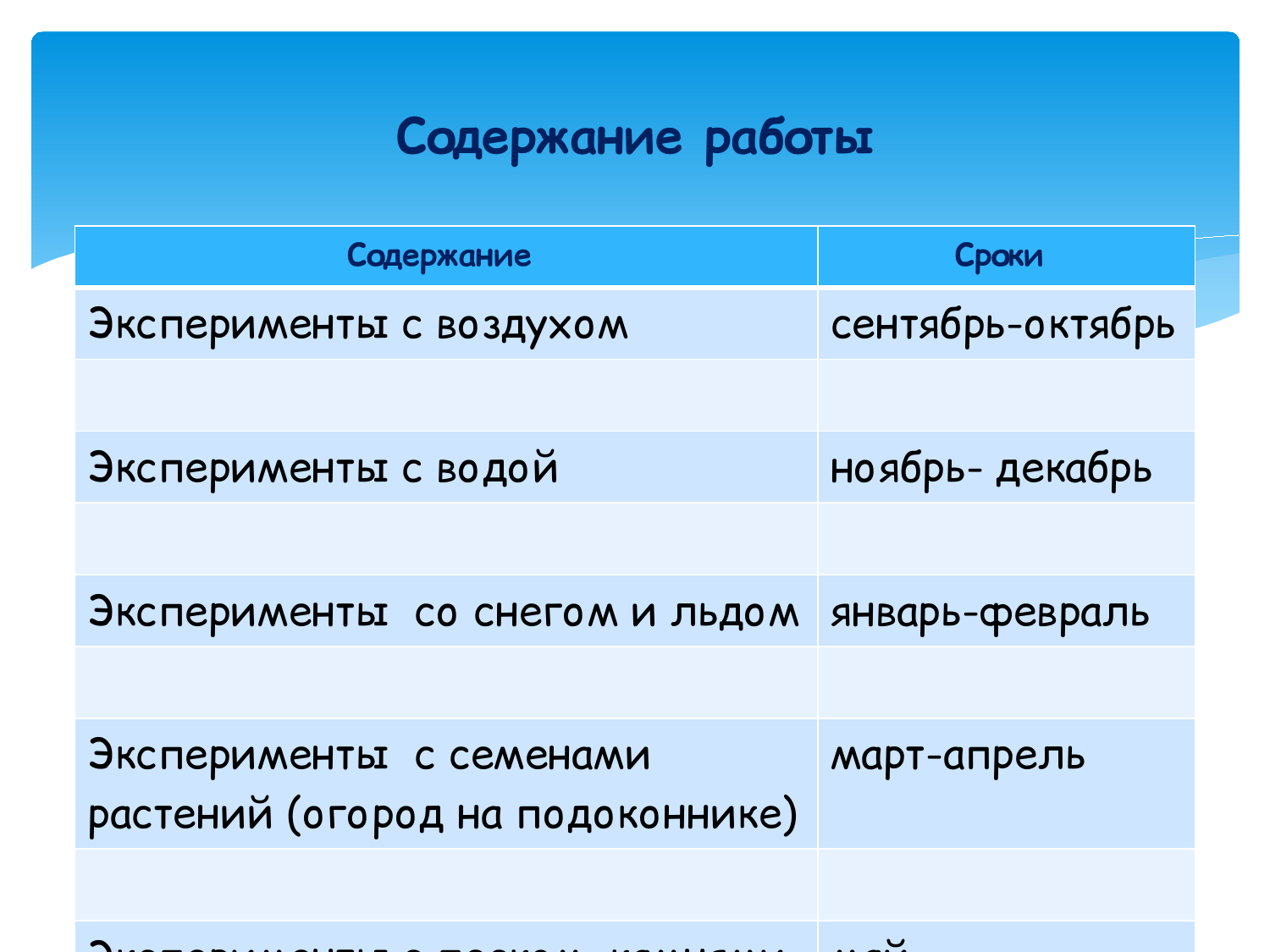

# Содержание работы
| Содержание | Сроки |
| --- | --- |
| Эксперименты с воздухом | сентябрь-октябрь |
|  |  |
| Эксперименты с водой | ноябрь- декабрь |
|  |  |
| Эксперименты со снегом и льдом | январь-февраль |
|  |  |
| Эксперименты с семенами растений (огород на подоконнике) | март-апрель |
|  |  |
| Эксперименты с песком, камнями | май |